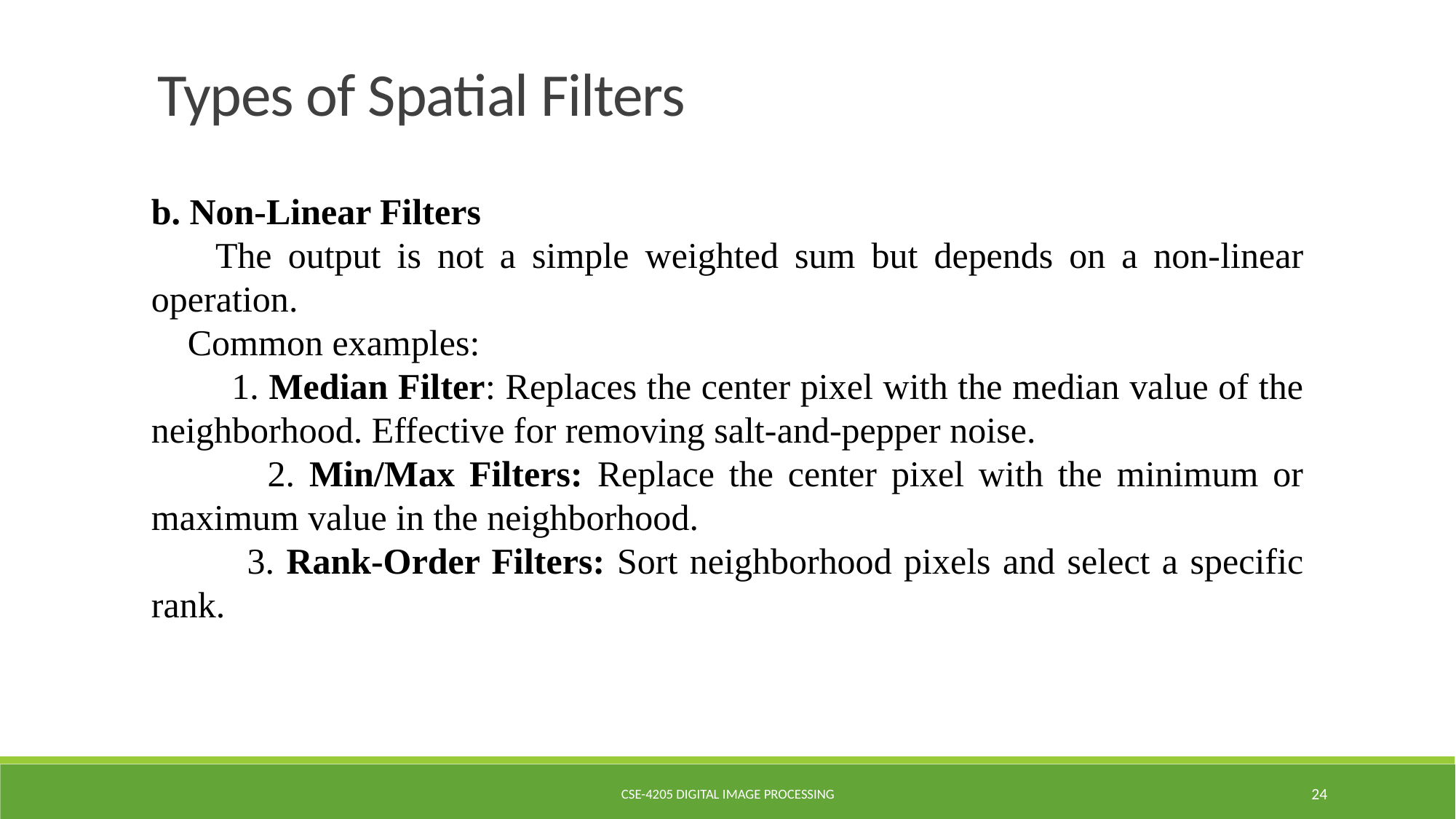

Types of Spatial Filters

b. Non-Linear Filters
    The output is not a simple weighted sum but depends on a non-linear operation.
    Common examples:
        1. Median Filter: Replaces the center pixel with the median value of the neighborhood. Effective for removing salt-and-pepper noise.
        2. Min/Max Filters: Replace the center pixel with the minimum or maximum value in the neighborhood.
        3. Rank-Order Filters: Sort neighborhood pixels and select a specific rank.
CSE-4205 Digital Image Processing
24